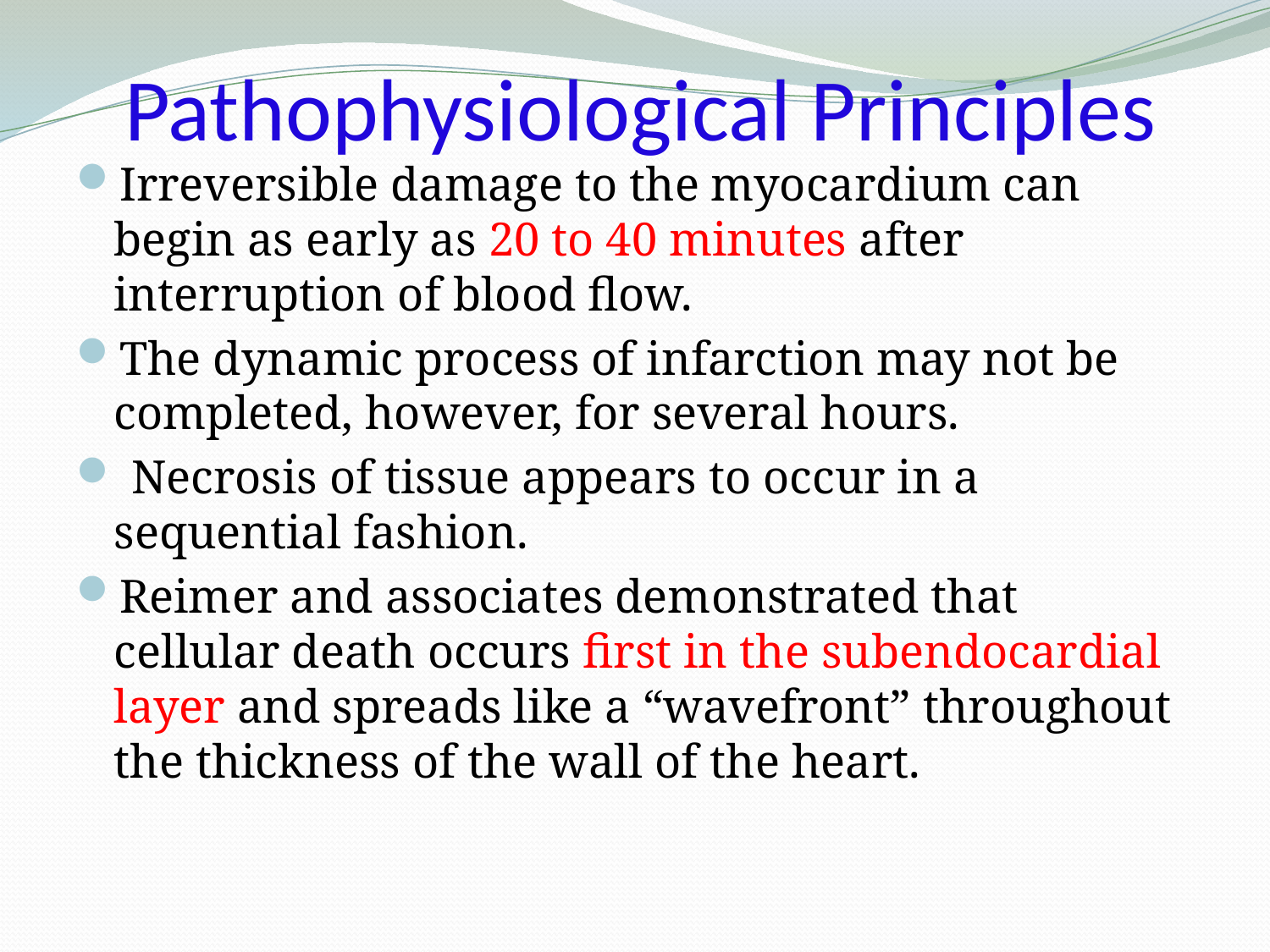

# Pathophysiological Principles
Irreversible damage to the myocardium can begin as early as 20 to 40 minutes after interruption of blood flow.
The dynamic process of infarction may not be completed, however, for several hours.
 Necrosis of tissue appears to occur in a sequential fashion.
Reimer and associates demonstrated that cellular death occurs first in the subendocardial layer and spreads like a “wavefront” throughout the thickness of the wall of the heart.